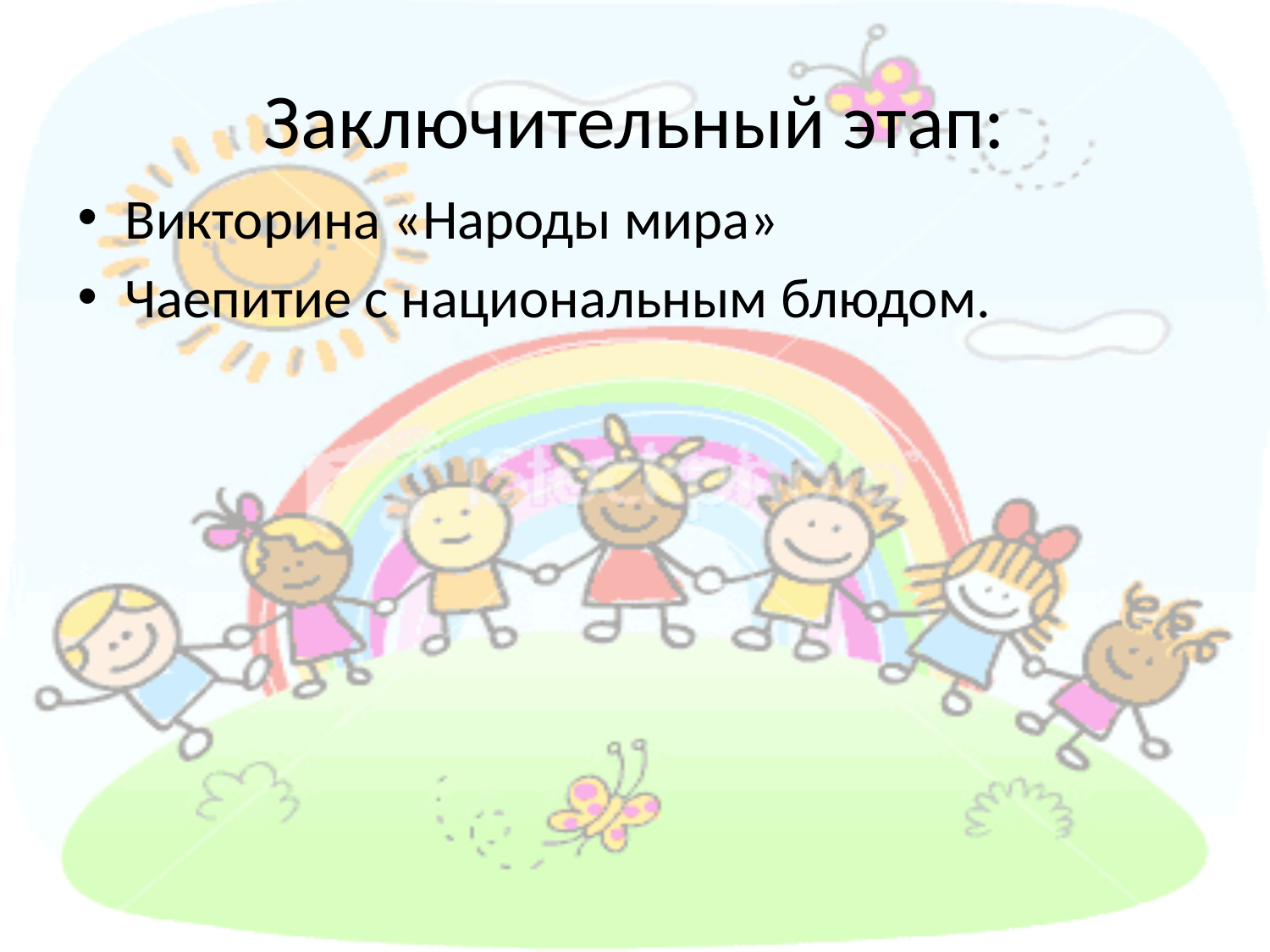

# Заключительный этап:
Викторина «Народы мира»
Чаепитие с национальным блюдом.